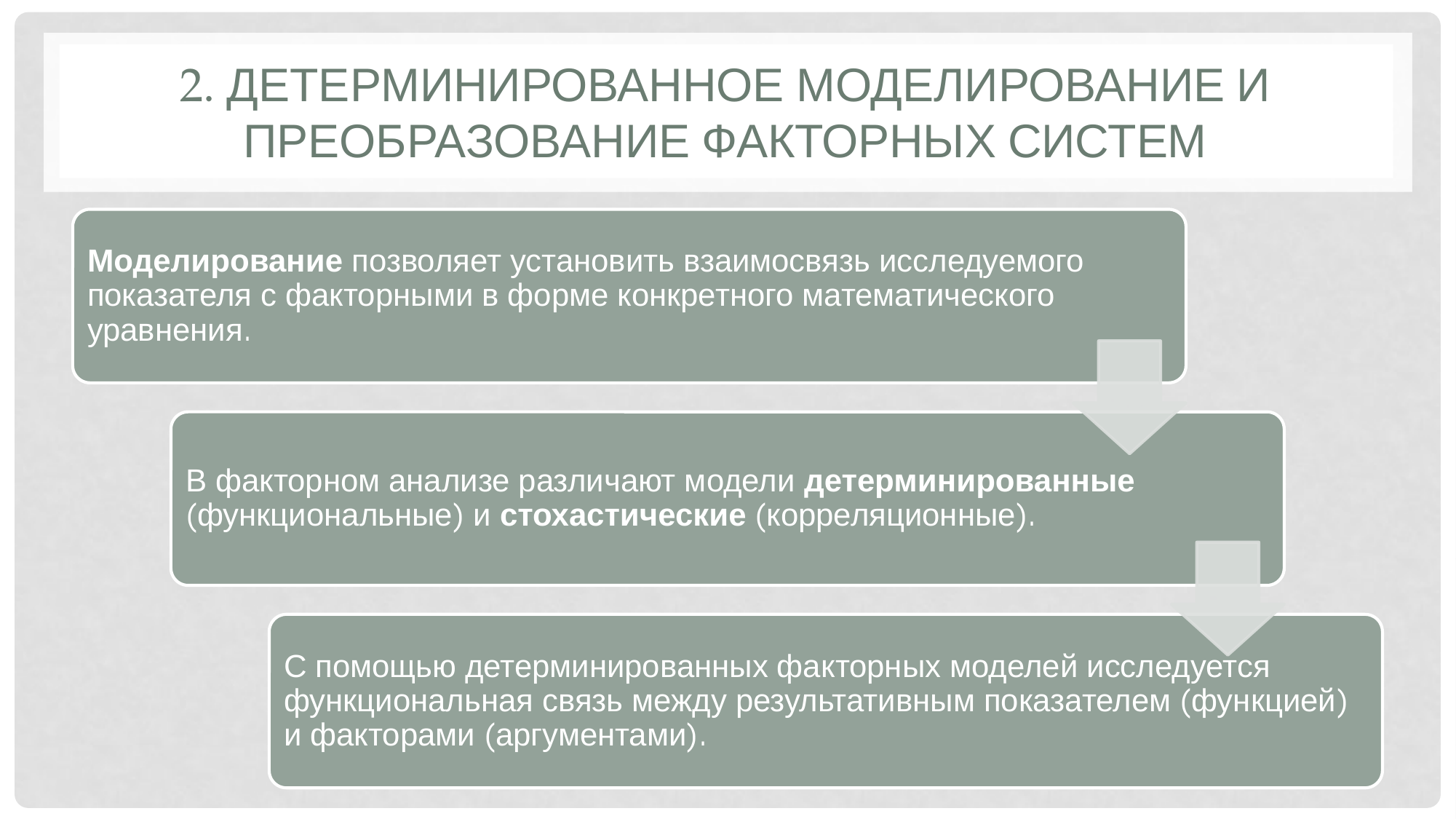

# 2. Детерминированное моделирование и преобразование факторных систем
Моделирование позволяет установить взаимосвязь исследуемого показателя с факторными в форме конкретного математического уравнения.
В факторном анализе различают модели детерминированные (функциональные) и стохастические (корреляционные).
С помощью детерминированных факторных моделей исследуется функциональная связь между результативным показателем (функцией) и факторами (аргументами).